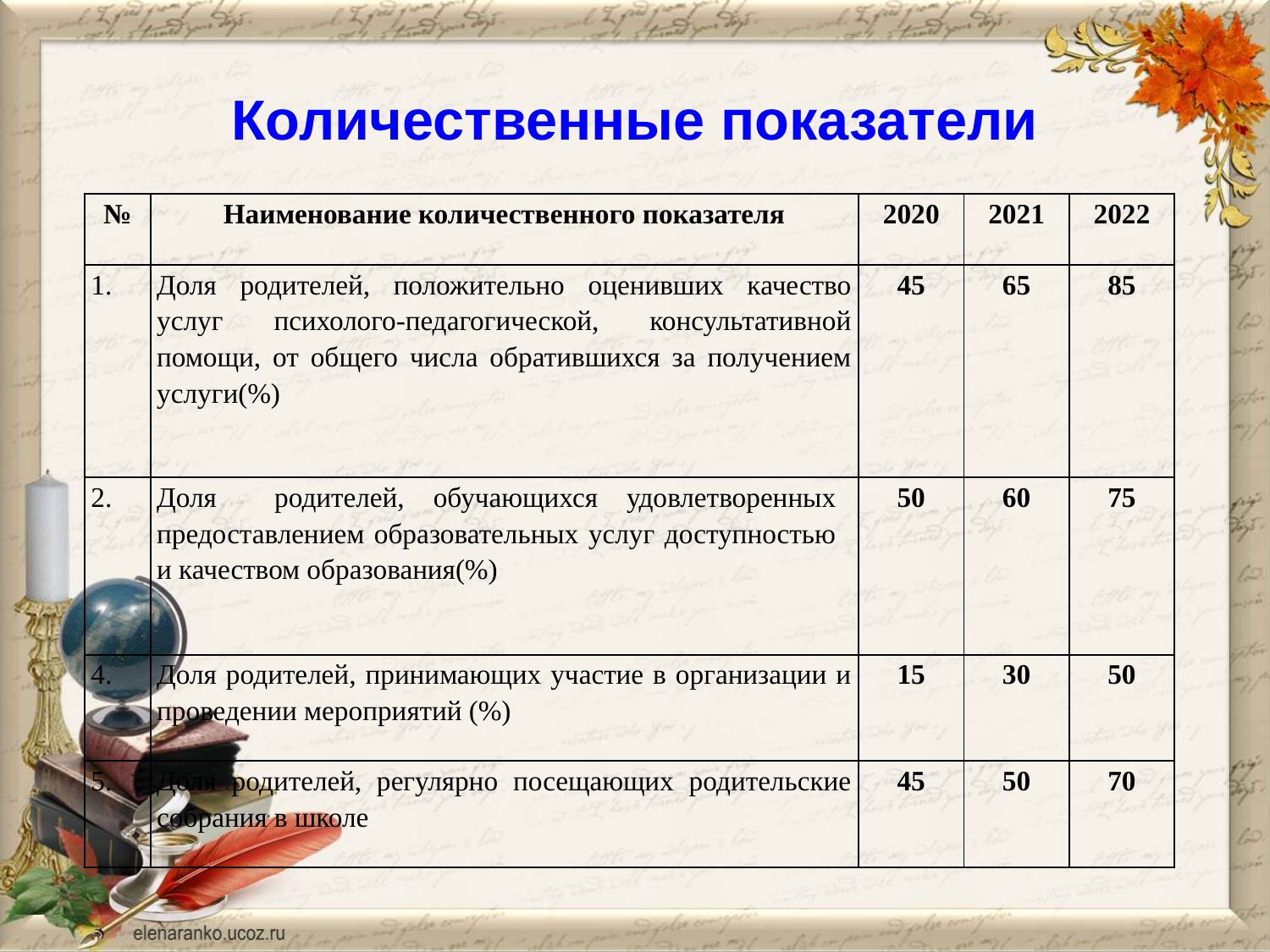

# Количественные показатели
| № | Наименование количественного показателя | 2020 | 2021 | 2022 |
| --- | --- | --- | --- | --- |
| 1. | Доля родителей, положительно оценивших качество услуг психолого-педагогической, консультативной помощи, от общего числа обратившихся за получением услуги(%) | 45 | 65 | 85 |
| 2. | Доля родителей, обучающихся удовлетворенных предоставлением образовательных услуг доступностью и качеством образования(%) | 50 | 60 | 75 |
| 4. | Доля родителей, принимающих участие в организации и проведении мероприятий (%) | 15 | 30 | 50 |
| 5. | Доля родителей, регулярно посещающих родительские собрания в школе | 45 | 50 | 70 |